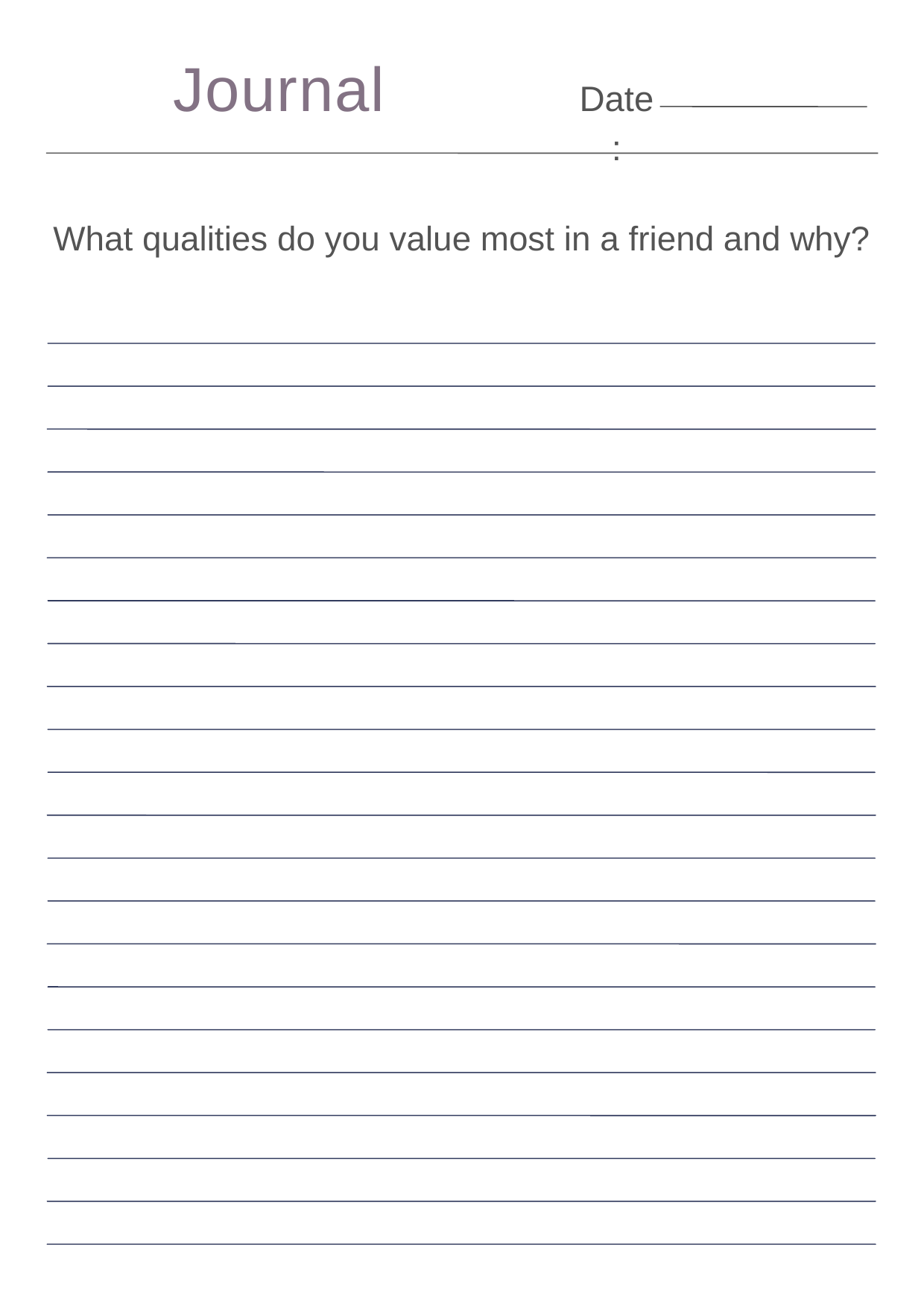

Journal
Date:

What qualities do you value most in a friend and why?